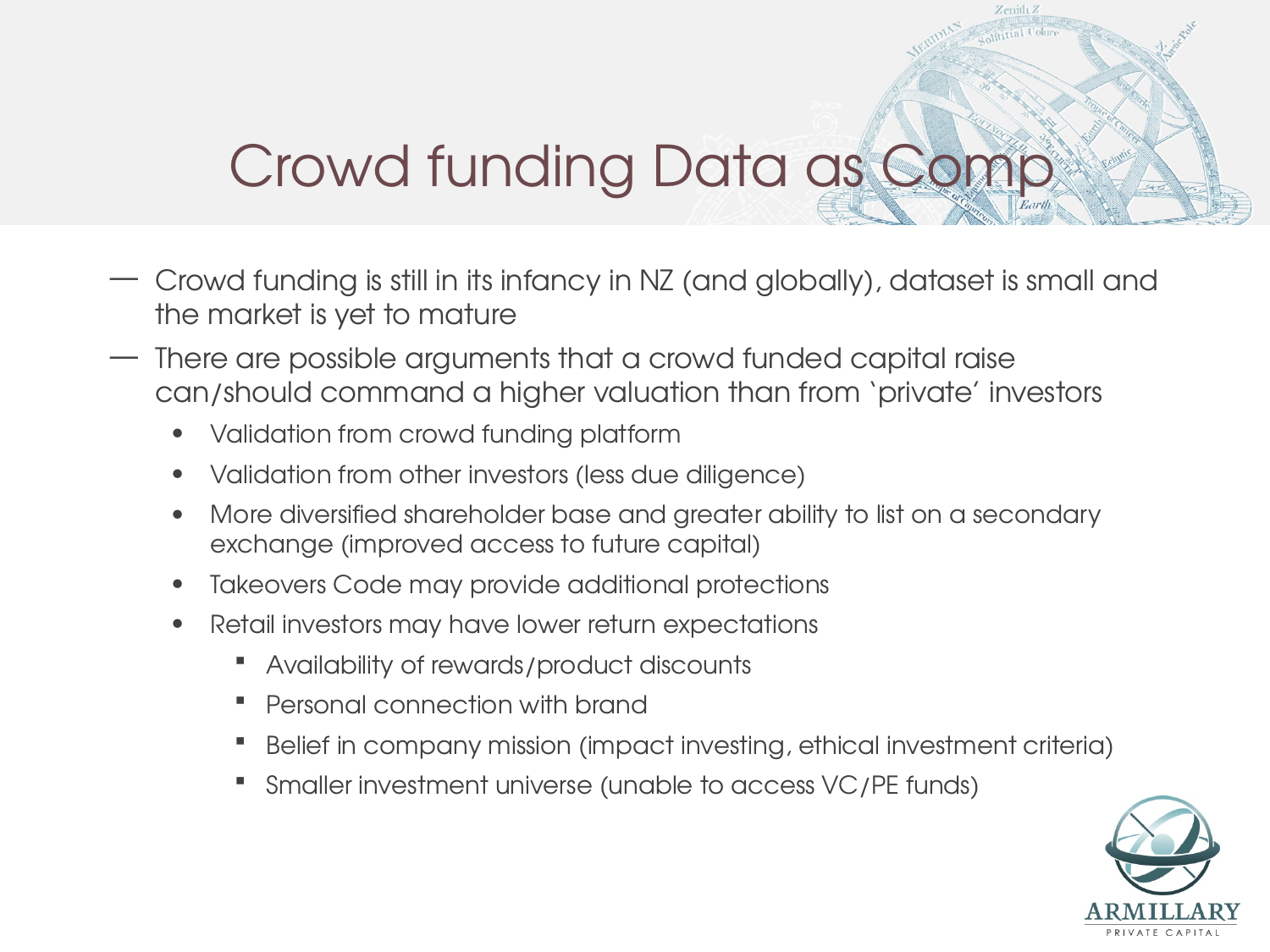

# Crowd funding Data as Comp
Crowd funding is still in its infancy in NZ (and globally), dataset is small and the market is yet to mature
There are possible arguments that a crowd funded capital raise can/should command a higher valuation than from ‘private’ investors
Validation from crowd funding platform
Validation from other investors (less due diligence)
More diversified shareholder base and greater ability to list on a secondary exchange (improved access to future capital)
Takeovers Code may provide additional protections
Retail investors may have lower return expectations
Availability of rewards/product discounts
Personal connection with brand
Belief in company mission (impact investing, ethical investment criteria)
Smaller investment universe (unable to access VC/PE funds)